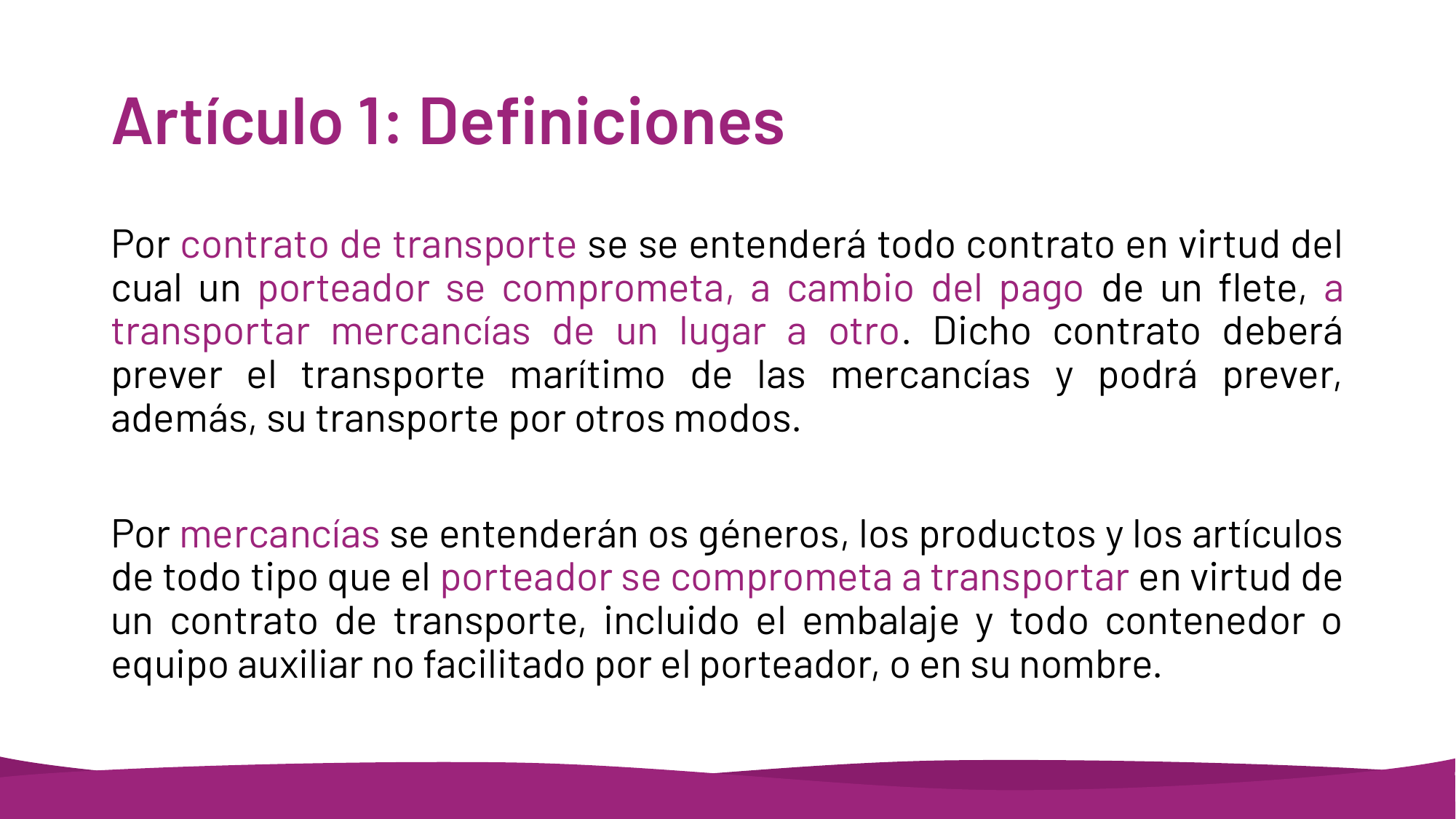

# Artículo 1: Definiciones
Por contrato de transporte se se entenderá todo contrato en virtud del cual un porteador se comprometa, a cambio del pago de un flete, a transportar mercancías de un lugar a otro. Dicho contrato deberá prever el transporte marítimo de las mercancías y podrá prever, además, su transporte por otros modos.

Por mercancías se entenderán os géneros, los productos y los artículos de todo tipo que el porteador se comprometa a transportar en virtud de un contrato de transporte, incluido el embalaje y todo contenedor o equipo auxiliar no facilitado por el porteador, o en su nombre.